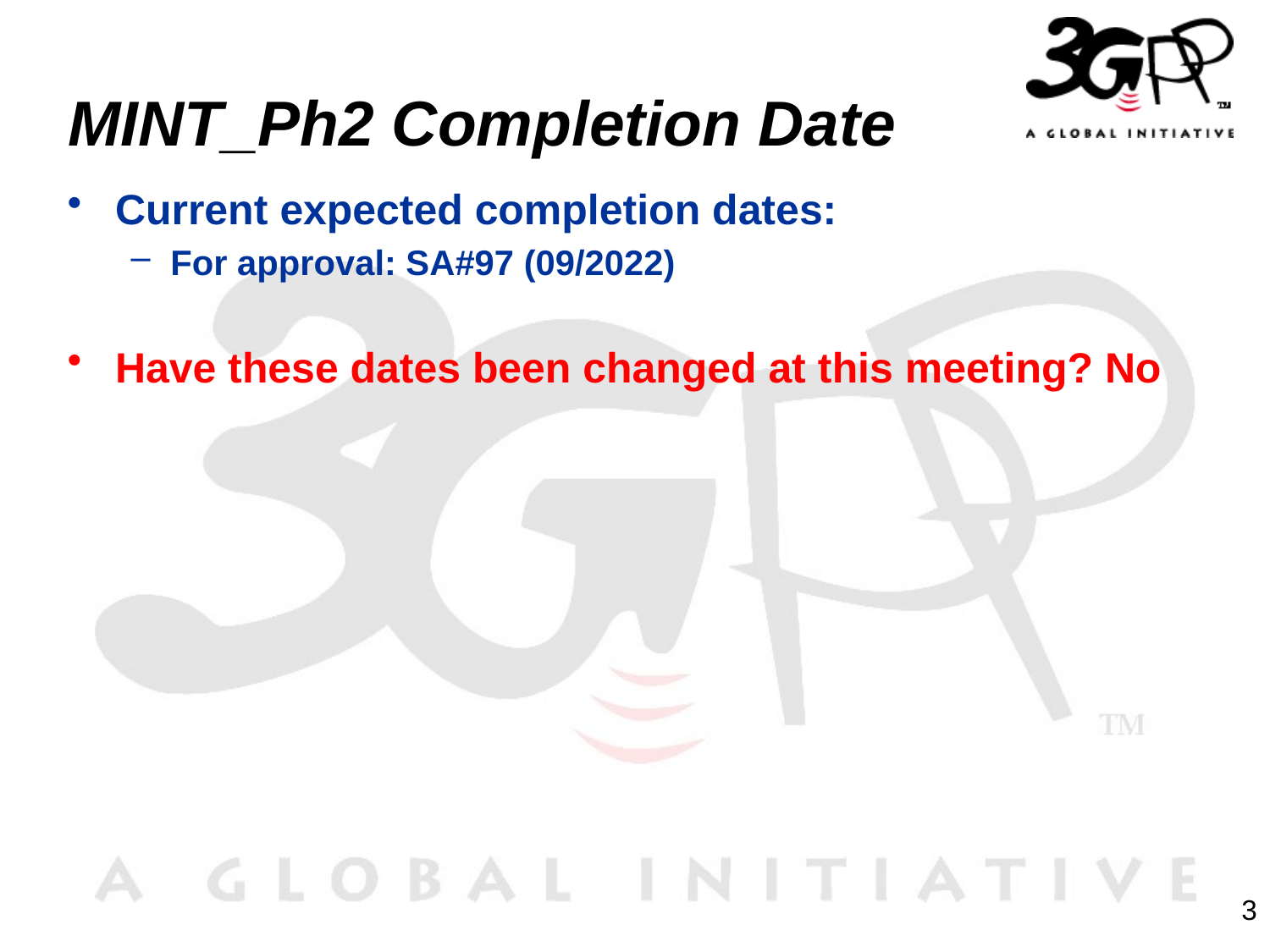

# MINT_Ph2 Completion Date
Current expected completion dates:
For approval: SA#97 (09/2022)

Have these dates been changed at this meeting? No

3